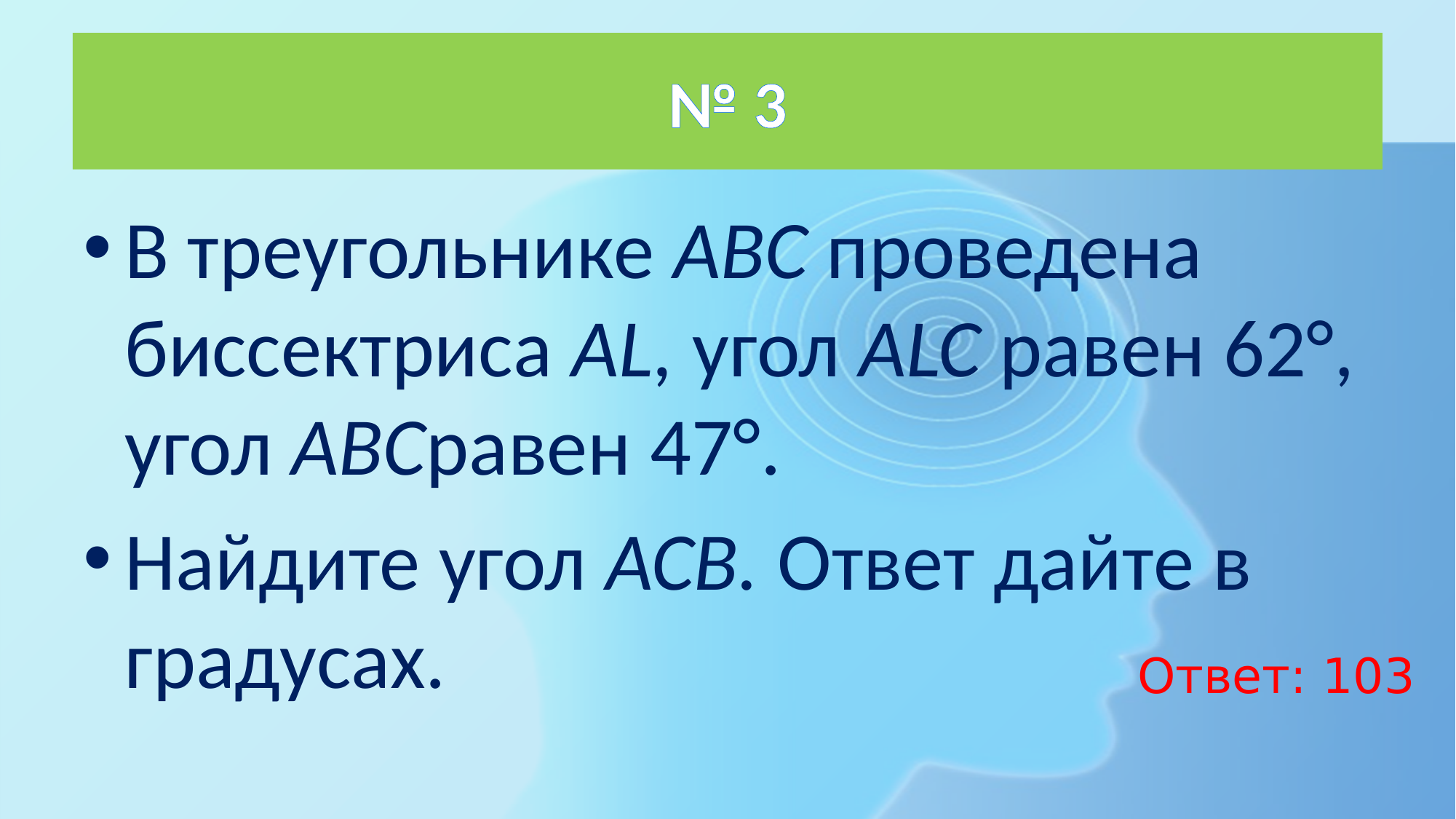

# № 3
В треугольнике ABC проведена биссектриса AL, угол ALC равен 62°, угол ABCравен 47°.
Найдите угол ACB. Ответ дайте в градусах.
Ответ: 103